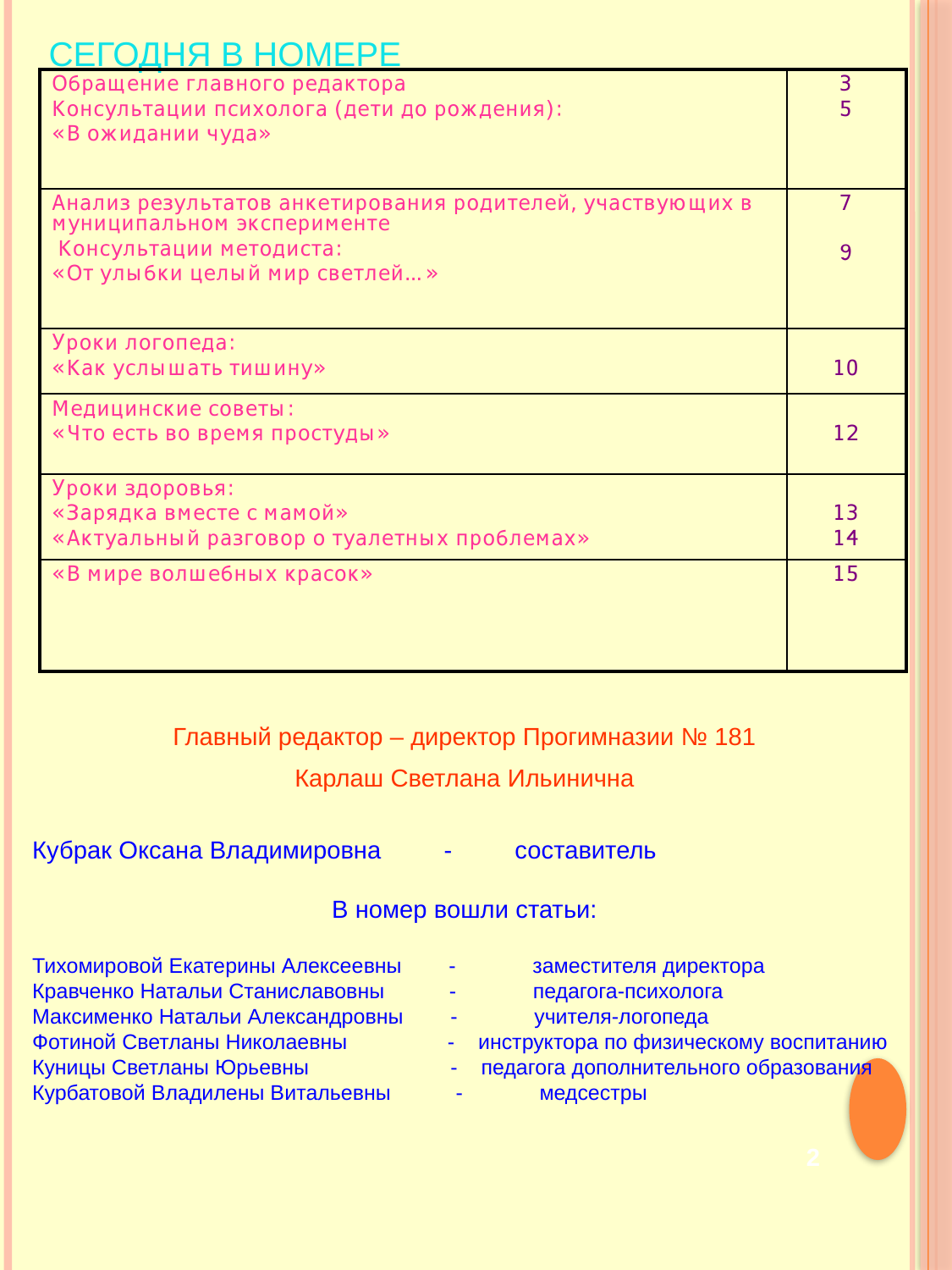

# Сегодня в номере
| Обращение главного редактора Консультации психолога (дети до рождения): «В ожидании чуда» | 3 5 |
| --- | --- |
| Анализ результатов анкетирования родителей, участвующих в муниципальном эксперименте Консультации методиста: «От улыбки целый мир светлей…» | 7 9 |
| Уроки логопеда: «Как услышать тишину» | 10 |
| Медицинские советы: «Что есть во время простуды» | 12 |
| Уроки здоровья: «Зарядка вместе с мамой» «Актуальный разговор о туалетных проблемах» | 13 14 |
| «В мире волшебных красок» | 15 |
Главный редактор – директор Прогимназии № 181
Карлаш Светлана Ильинична

Кубрак Оксана Владимировна         -         составитель

В номер вошли статьи:

Тихомировой Екатерины Алексеевны        -             заместителя директора
Кравченко Натальи Станиславовны           -             педагога-психолога
Максименко Натальи Александровны        -             учителя-логопеда
Фотиной Светланы Николаевны                 -    инструктора по физическому воспитанию
Куницы Светланы Юрьевны                        -    педагога дополнительного образования
Курбатовой Владилены Витальевны           -             медсестры
2